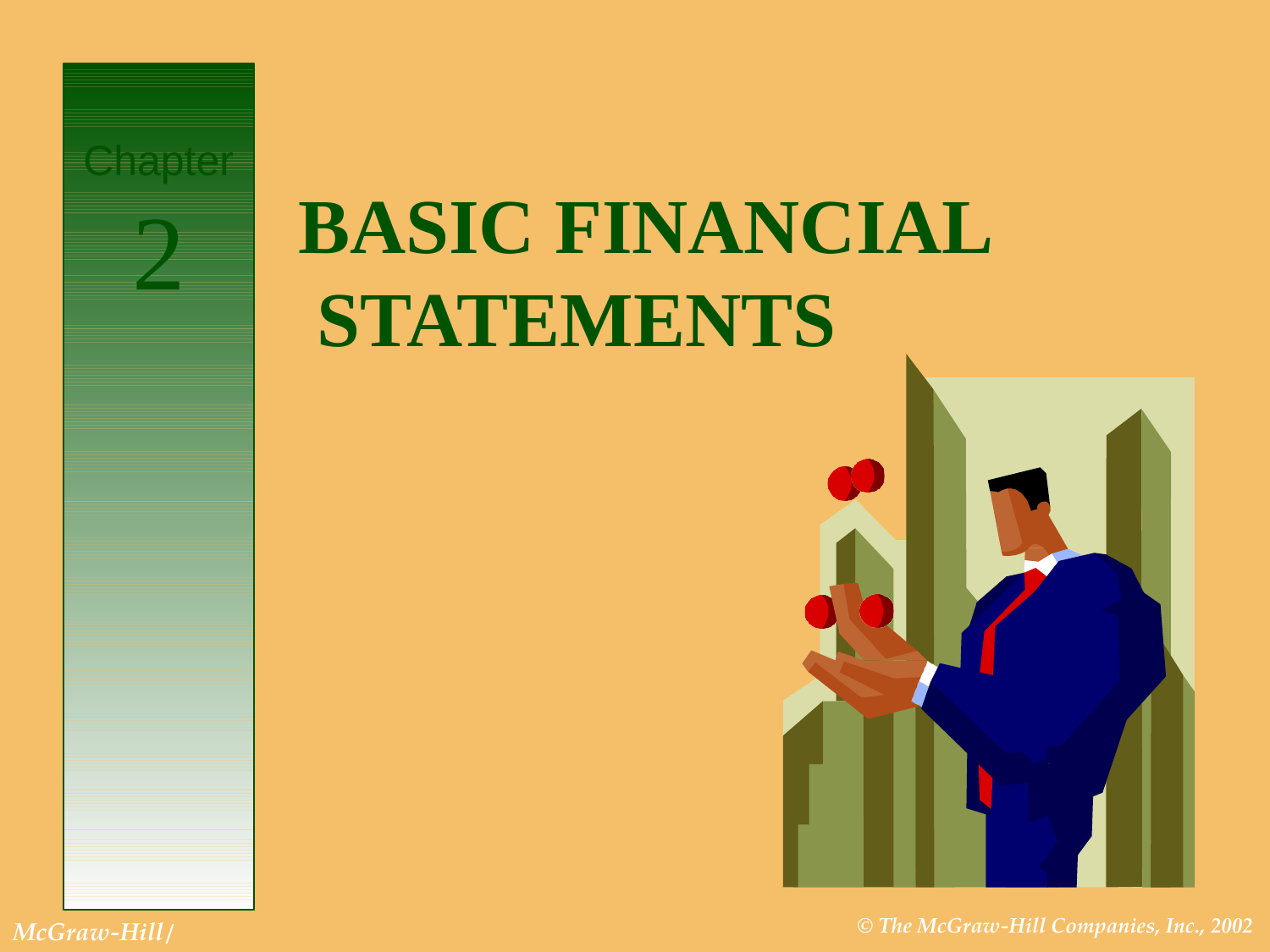

Chapter
2
# BASIC FINANCIAL  STATEMENTS

© The McGraw-Hill Companies, Inc., 2002
McGraw-Hill/Irwin